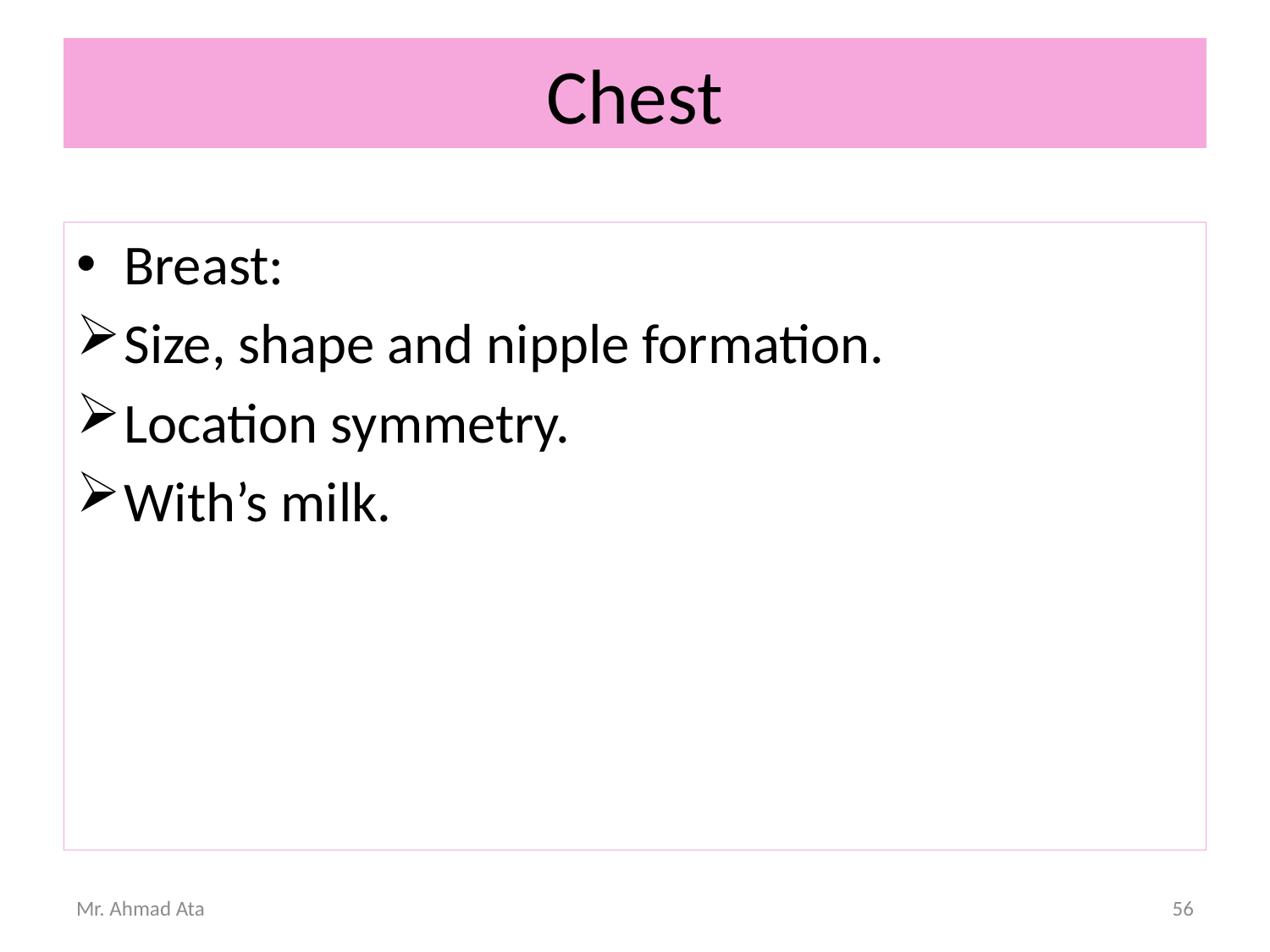

# Chest
Breast:
Size, shape and nipple formation.
Location symmetry.
With’s milk.

Mr. Ahmad Ata
56